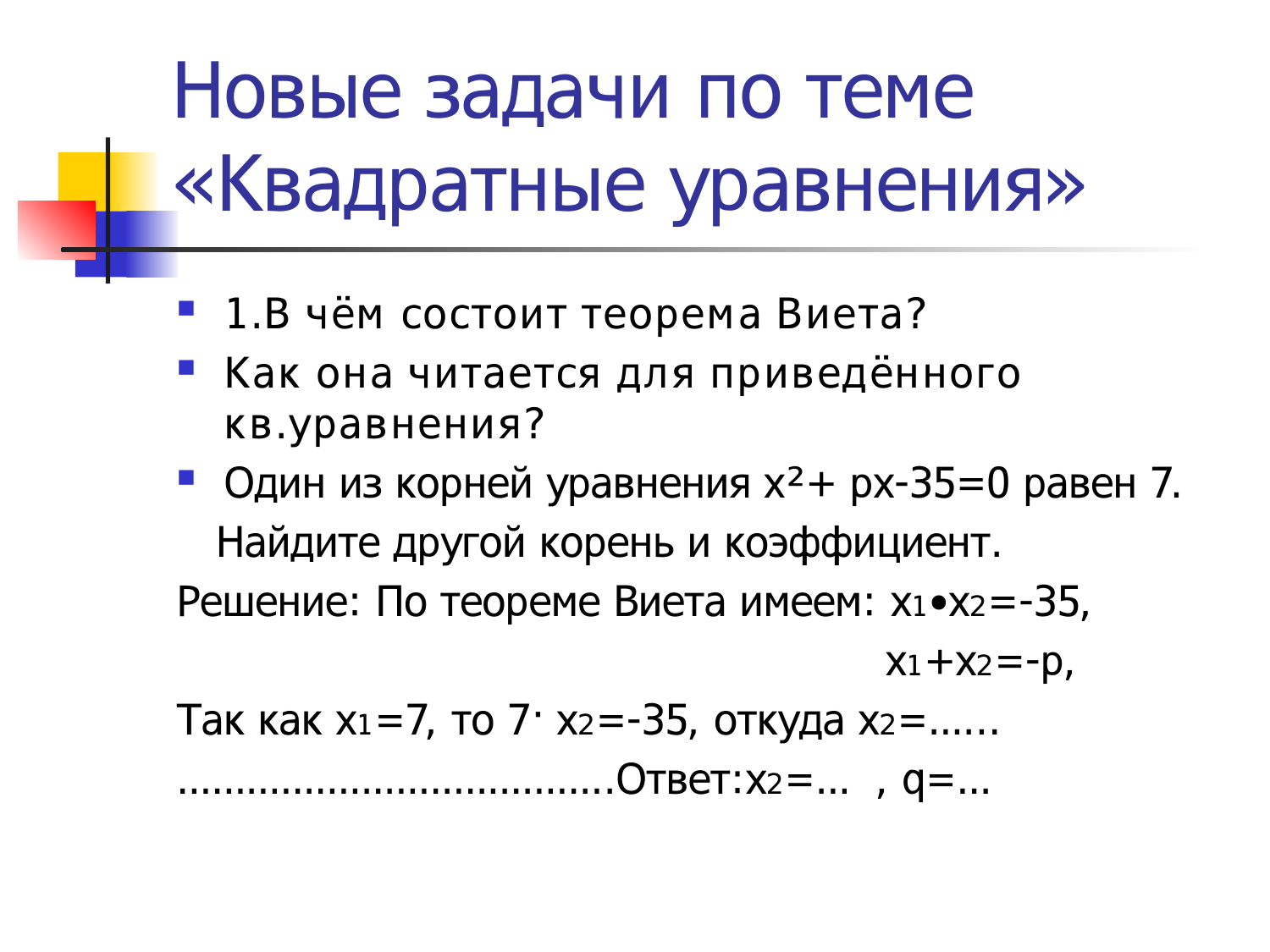

# Новые задачи по теме «Квадратные уравнения»
1.В чём состоит теорема Виета?
Как она читается для приведённого кв.уравнения?
Один из корней уравнения x²+ px-35=0 равен 7.
   Найдите другой корень и коэффициент.
Решение: По теореме Виета имеем: x1•x2=-35,
                                                      x1+x2=-p,
Так как x1=7, то 7· x2=-35, откуда x2=…...
………………………………..Ответ:x2=…  , q=…